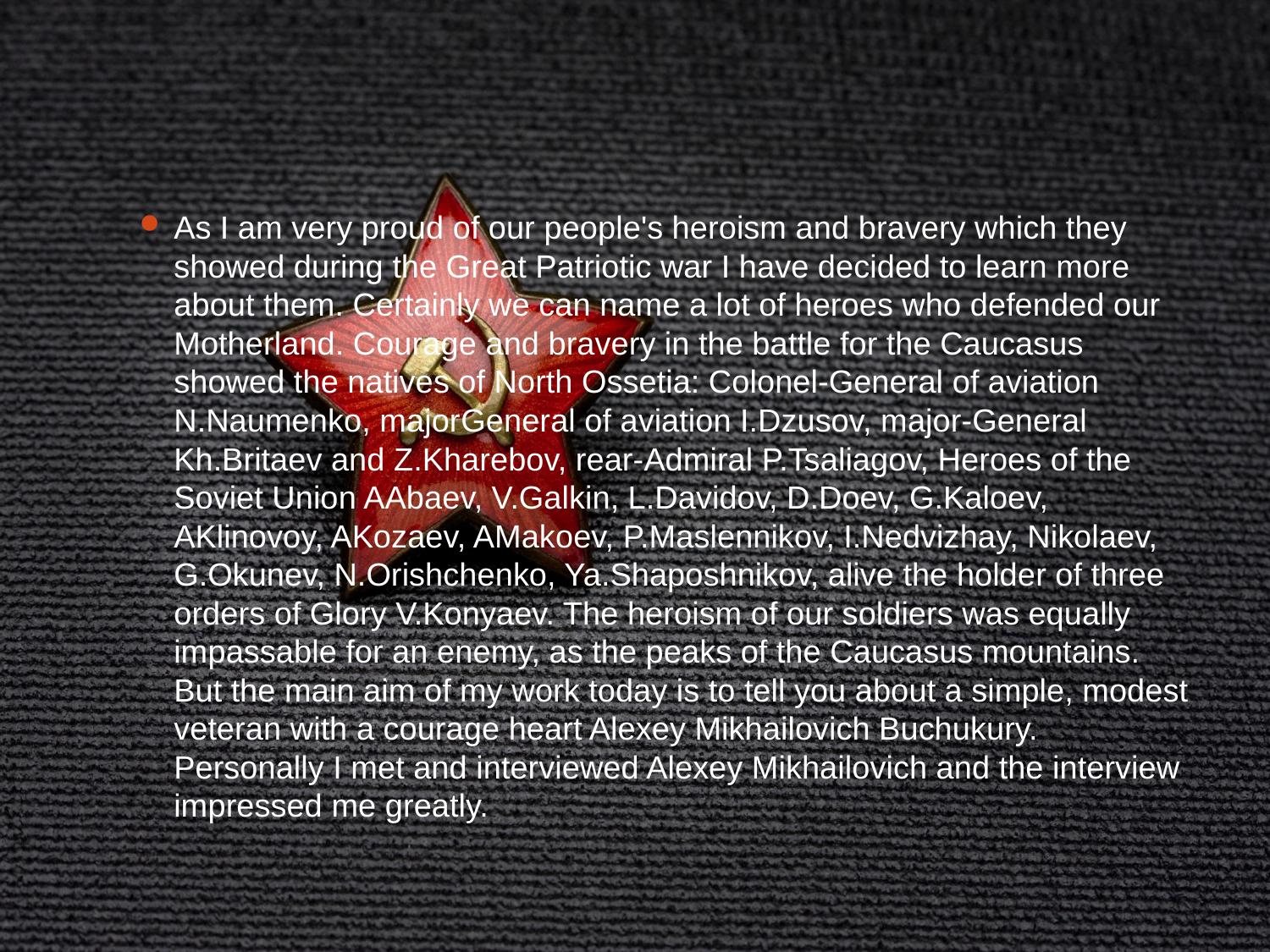

#
As I am very proud of our people's heroism and bravery which they showed during the Great Patriotic war I have decided to learn more about them. Certainly we can name a lot of heroes who defended our Motherland. Courage and bravery in the battle for the Caucasus showed the natives of North Ossetia: Colonel-General of aviation N.Naumenko, major­General of aviation I.Dzusov, major-General Kh.Britaev and Z.Kharebov, rear-Admiral P.Tsaliagov, Heroes of the Soviet Union AAbaev, V.Galkin, L.Davidov, D.Doev, G.Kaloev, AKlinovoy, AKozaev, AMakoev, P.Maslennikov, I.Nedvizhay, Nikolaev, G.Okunev, N.Orishchenko, Ya.Shaposhnikov, alive the holder of three orders of Glory V.Konyaev. The heroism of our soldiers was equally impassable for an enemy, as the peaks of the Caucasus mountains. But the main aim of my work today is to tell you about a simple, modest veteran with a courage heart Alexey Mikhailovich Buchukury. Personally I met and interviewed Alexey Mikhailovich and the interview impressed me greatly.